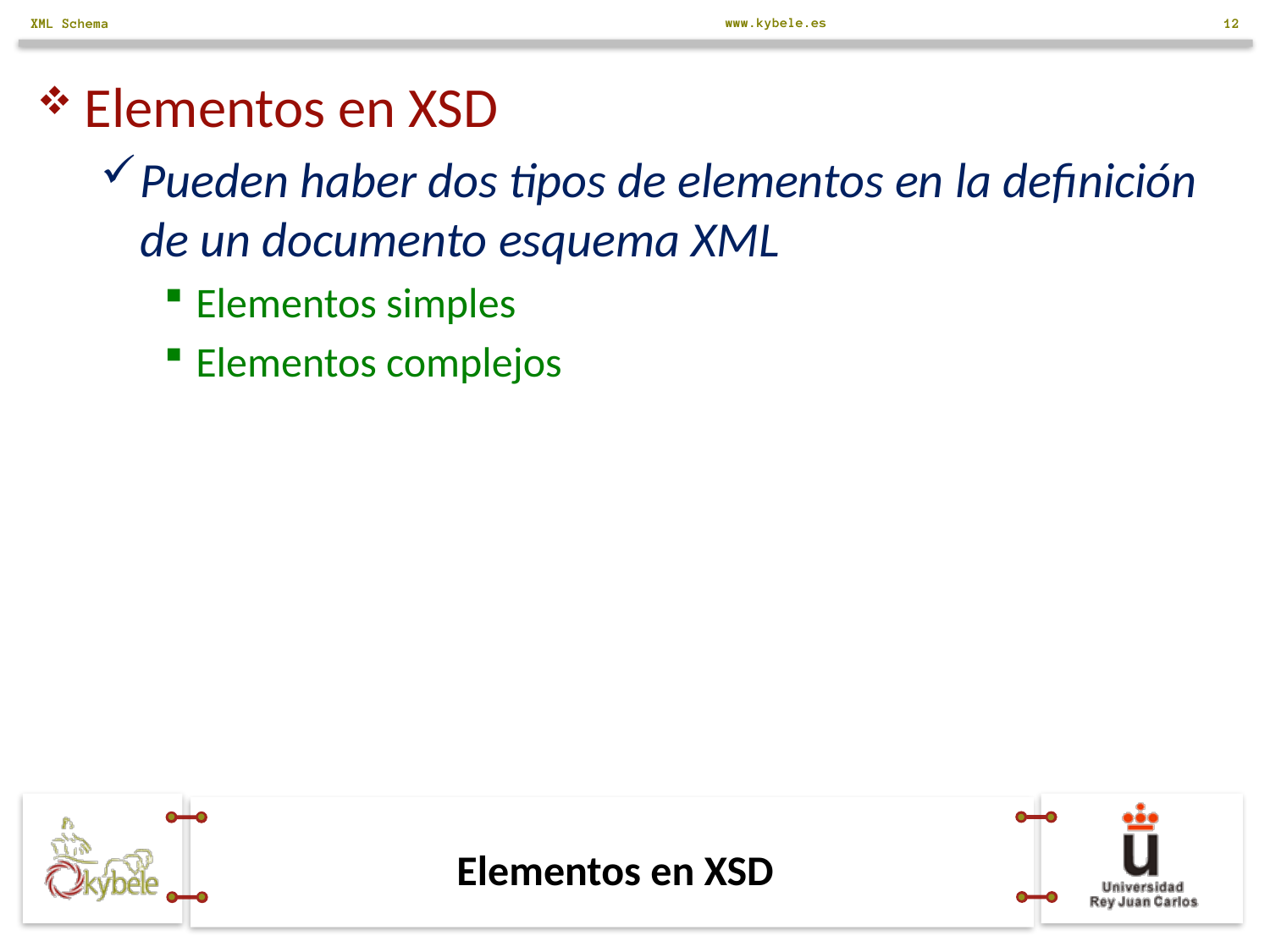

XML Schema
12
Elementos en XSD
Pueden haber dos tipos de elementos en la definición de un documento esquema XML
Elementos simples
Elementos complejos
# Elementos en XSD